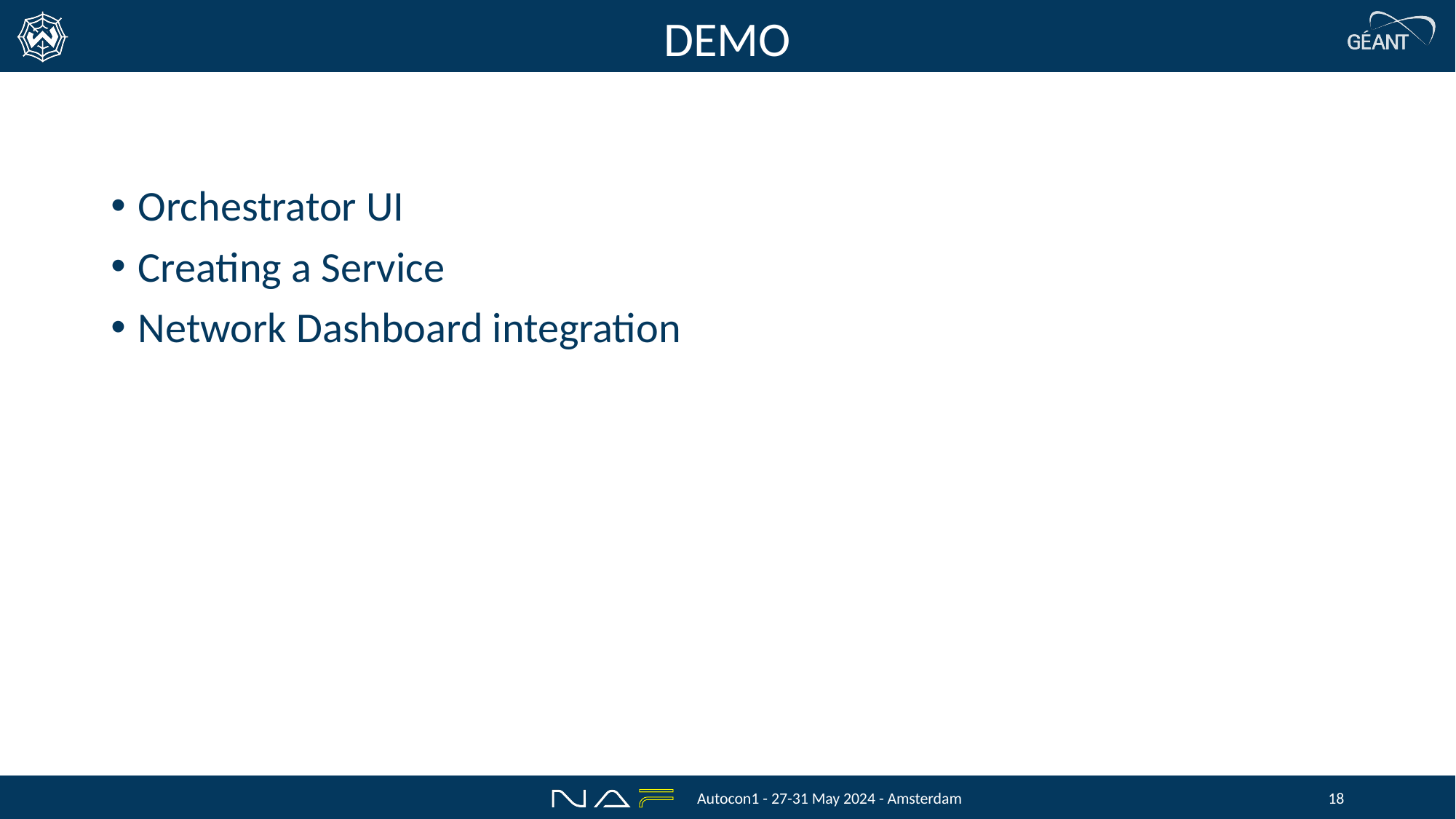

# DEMO

Orchestrator UI
Creating a Service
Network Dashboard integration
Autocon1 - 27-31 May 2024 - Amsterdam
18